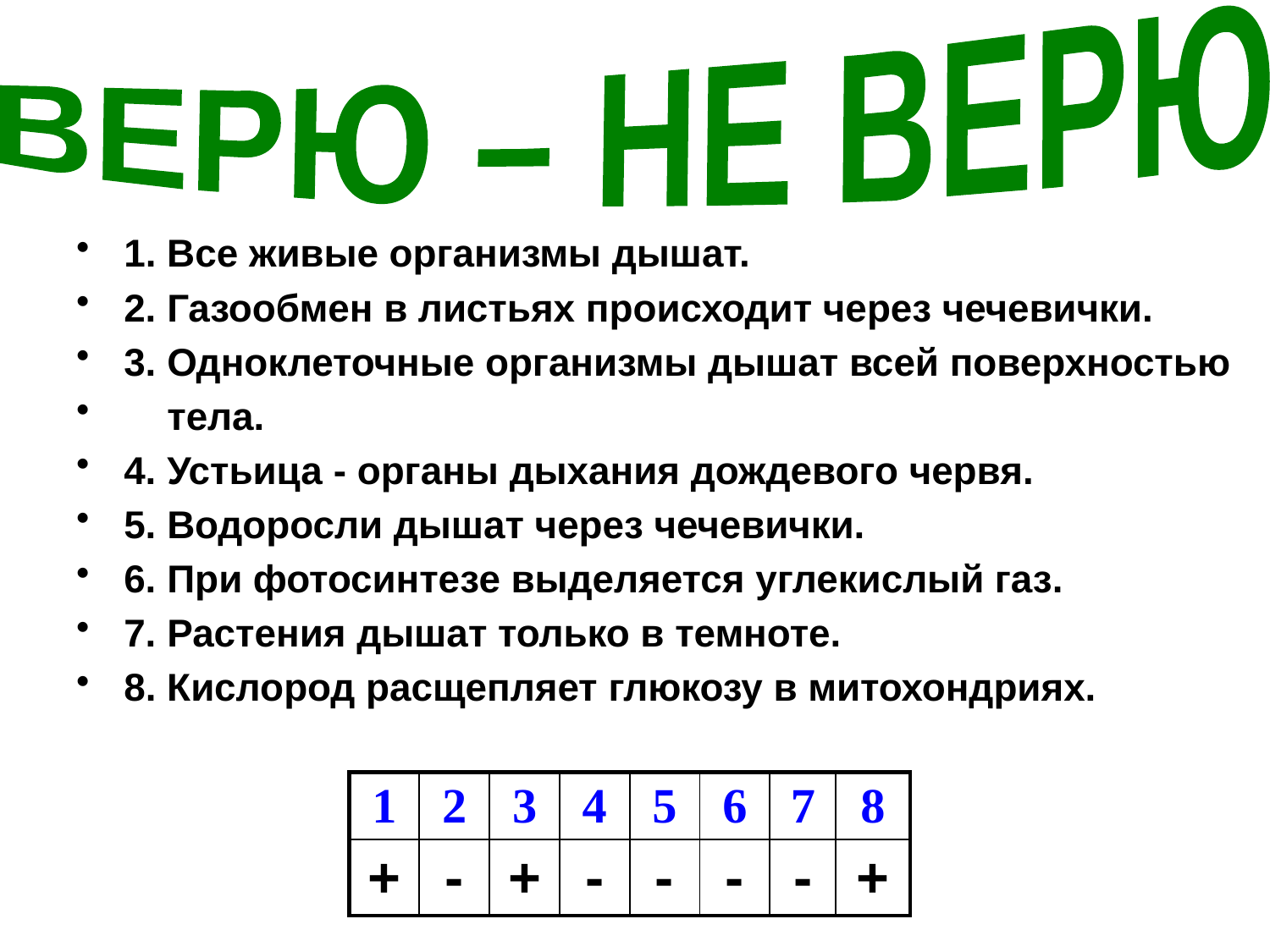

ВЕРЮ – НЕ ВЕРЮ
1. Все живые организмы дышат.
2. Газообмен в листьях происходит через чечевички.
3. Одноклеточные организмы дышат всей поверхностью
    тела.
4. Устьица - органы дыхания дождевого червя.
5. Водоросли дышат через чечевички.
6. При фотосинтезе выделяется углекислый газ.
7. Растения дышат только в темноте.
8. Кислород расщепляет глюкозу в митохондриях.
| 1 | 2 | 3 | 4 | 5 | 6 | 7 | 8 |
| --- | --- | --- | --- | --- | --- | --- | --- |
| + | - | + | - | - | - | - | + |